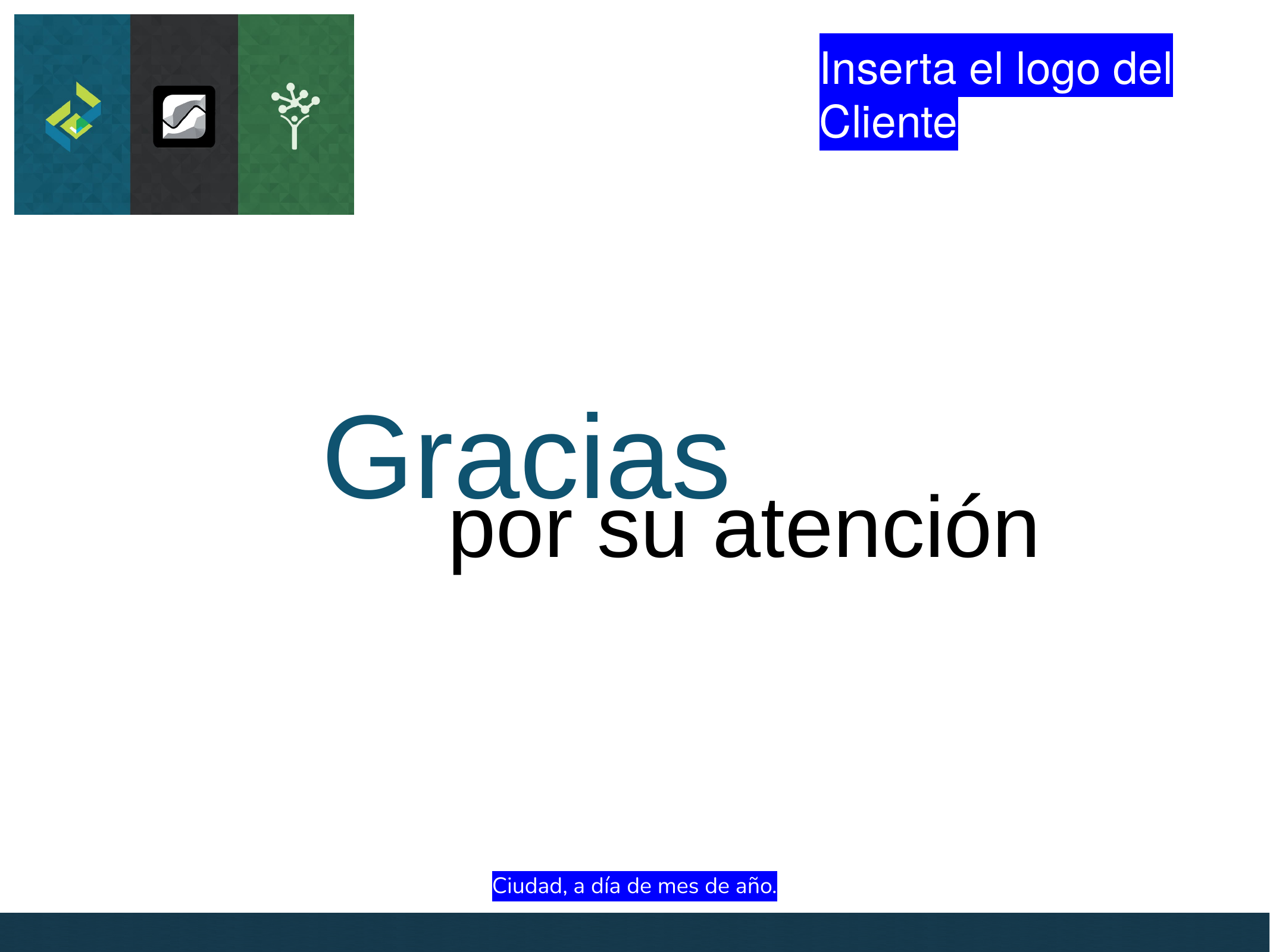

Gracias
por su atención

Ciudad, a día de mes de año.